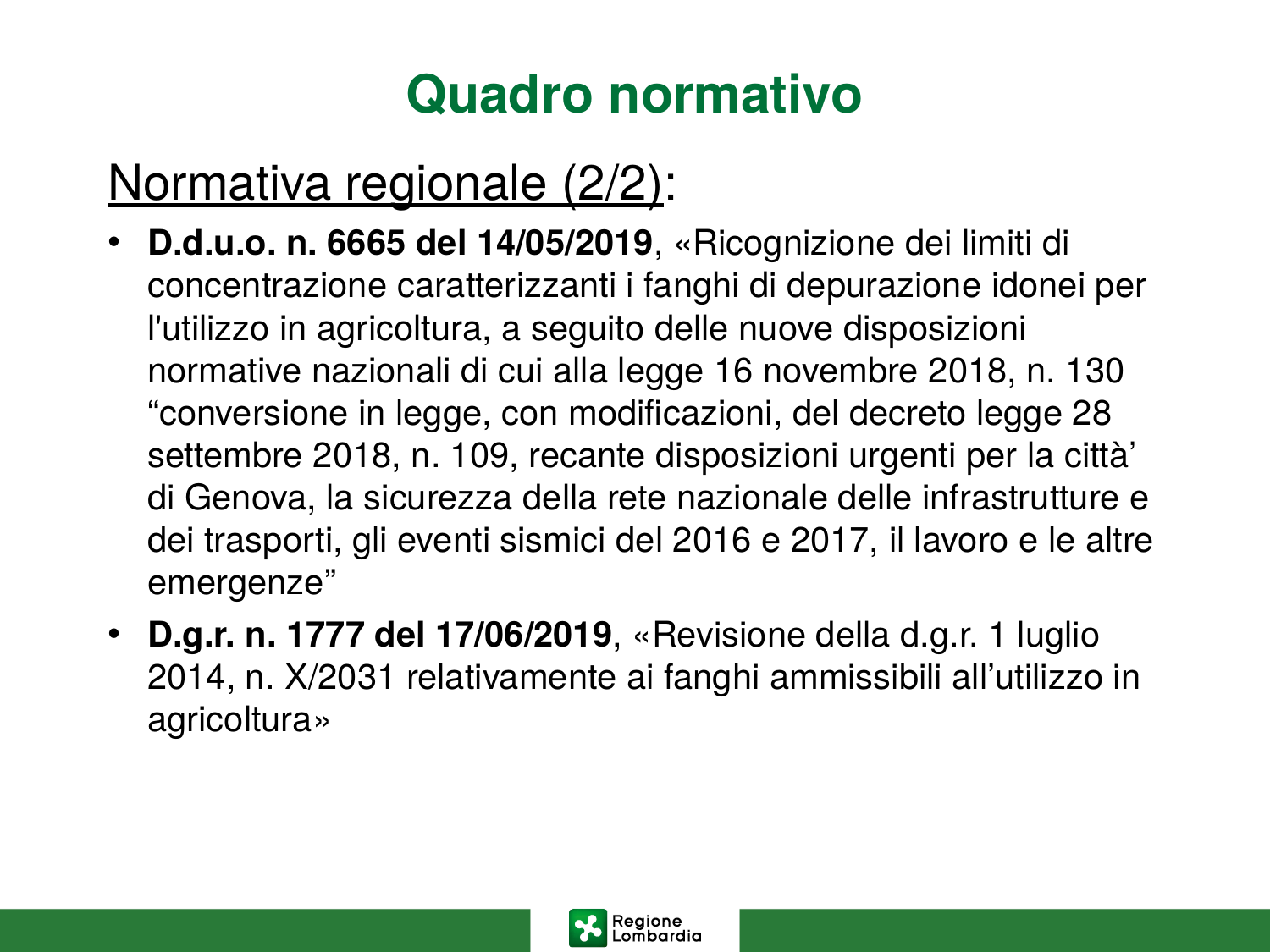

# Quadro normativo
Normativa regionale (2/2):
D.d.u.o. n. 6665 del 14/05/2019, «Ricognizione dei limiti di concentrazione caratterizzanti i fanghi di depurazione idonei per l'utilizzo in agricoltura, a seguito delle nuove disposizioni normative nazionali di cui alla legge 16 novembre 2018, n. 130 “conversione in legge, con modificazioni, del decreto legge 28 settembre 2018, n. 109, recante disposizioni urgenti per la città’ di Genova, la sicurezza della rete nazionale delle infrastrutture e dei trasporti, gli eventi sismici del 2016 e 2017, il lavoro e le altre emergenze”
D.g.r. n. 1777 del 17/06/2019, «Revisione della d.g.r. 1 luglio 2014, n. X/2031 relativamente ai fanghi ammissibili all’utilizzo in agricoltura»